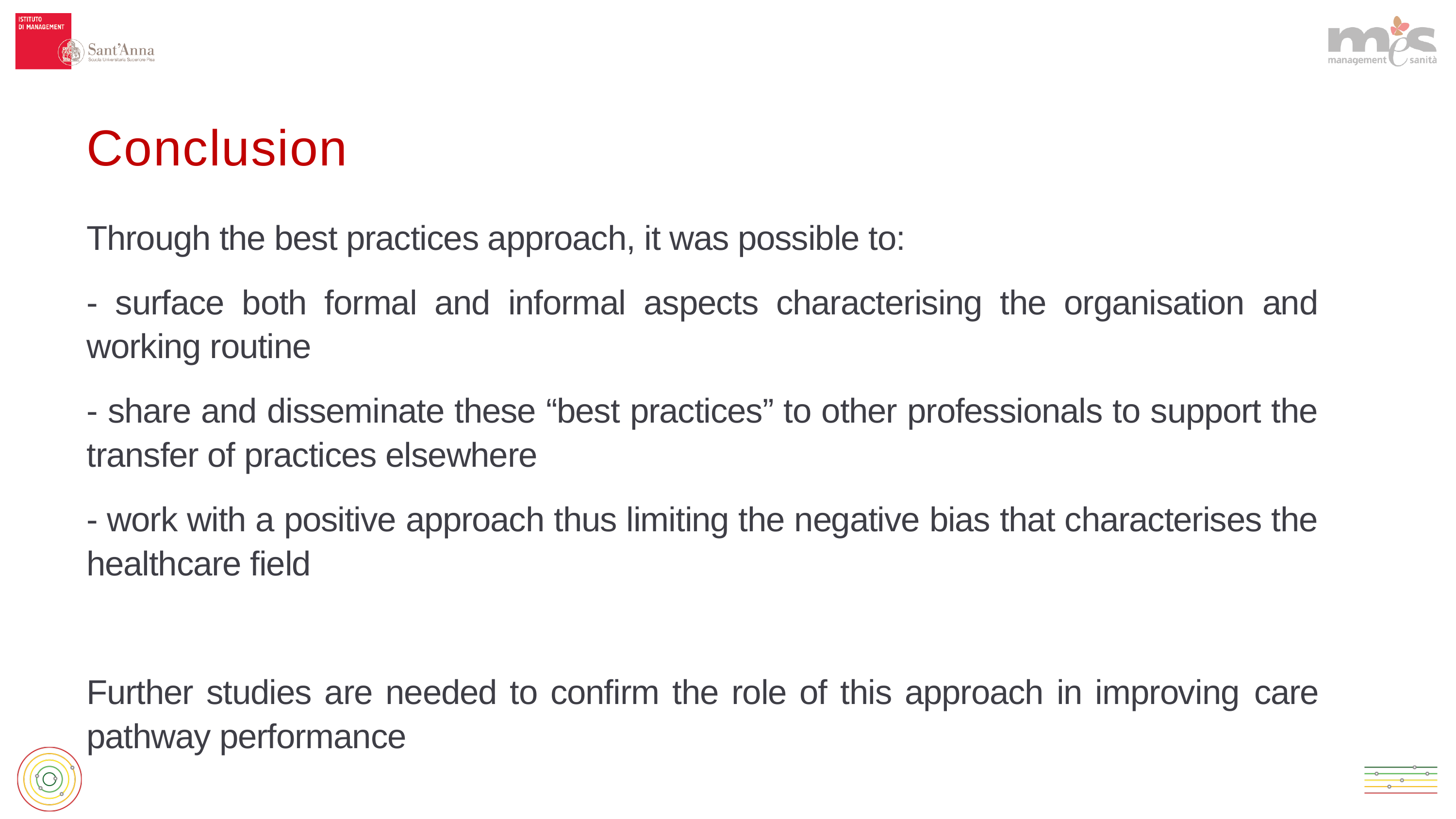

Conclusion
Through the best practices approach, it was possible to:
- surface both formal and informal aspects characterising the organisation and working routine
- share and disseminate these “best practices” to other professionals to support the transfer of practices elsewhere
- work with a positive approach thus limiting the negative bias that characterises the healthcare field

Further studies are needed to confirm the role of this approach in improving care pathway performance